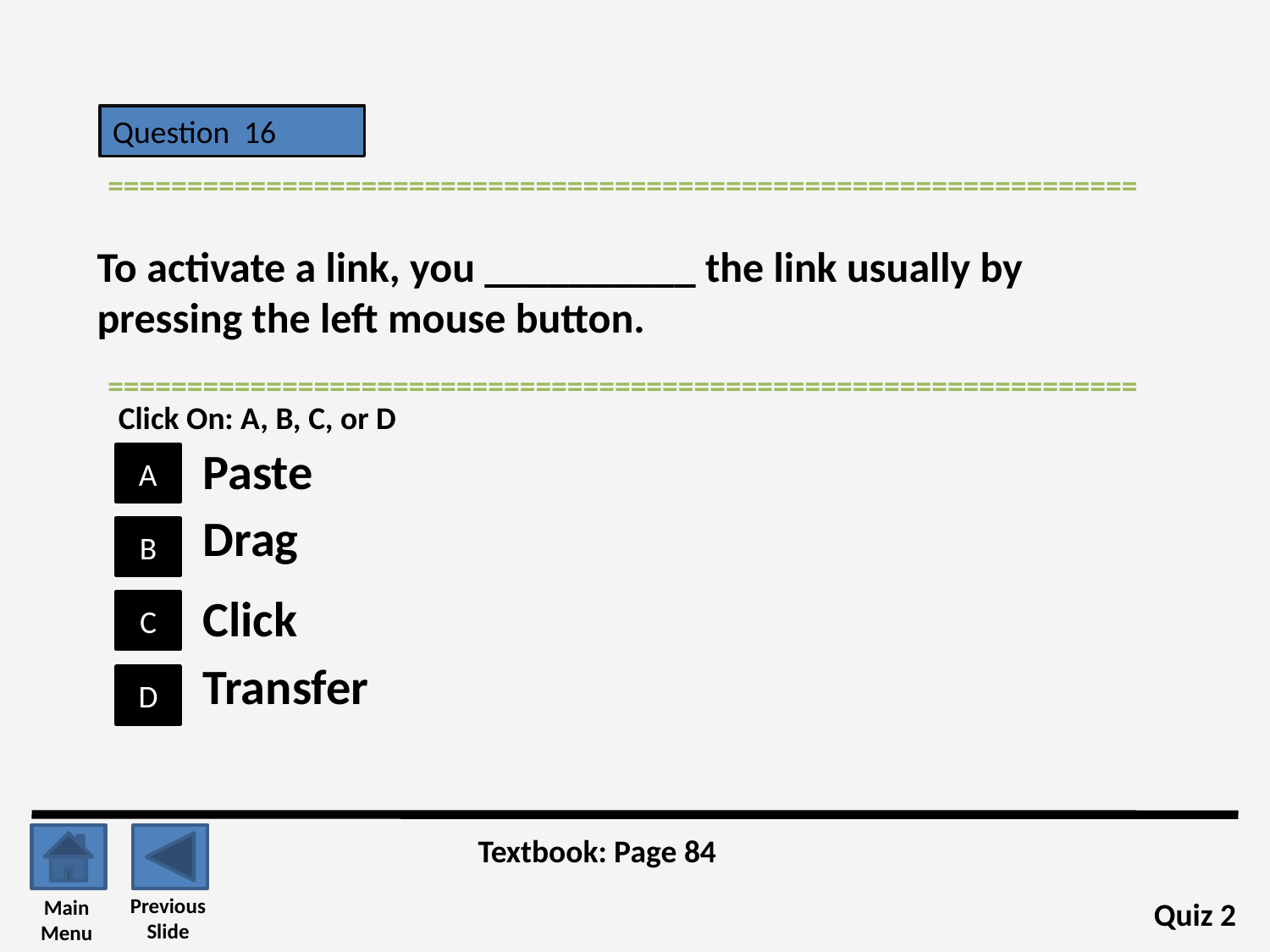

Question  16
=================================================================
To activate a link, you __________ the link usually by pressing the left mouse button.
=================================================================
Click On: A, B, C, or D

Paste
A
Drag
B
Click
C
Transfer
D

Textbook: Page 84
Previous
Slide
Main
Menu
Quiz 2